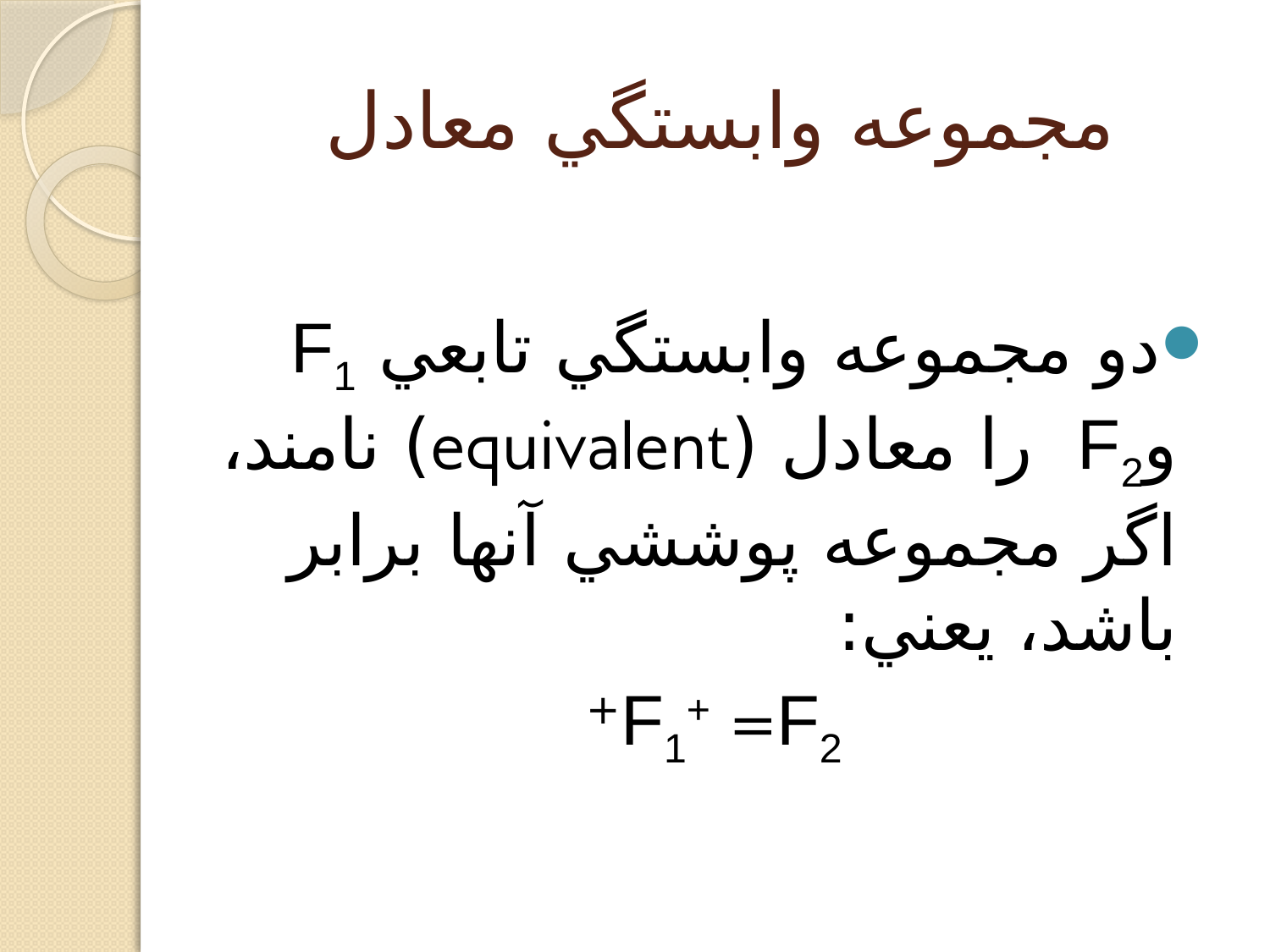

# مجموعه وابستگي معادل

دو مجموعه وابستگي تابعي F1 وF2  را معادل (equivalent) ‌نامند، اگر مجموعه پوششي آنها برابر باشد، يعني:
F1+ =F2+